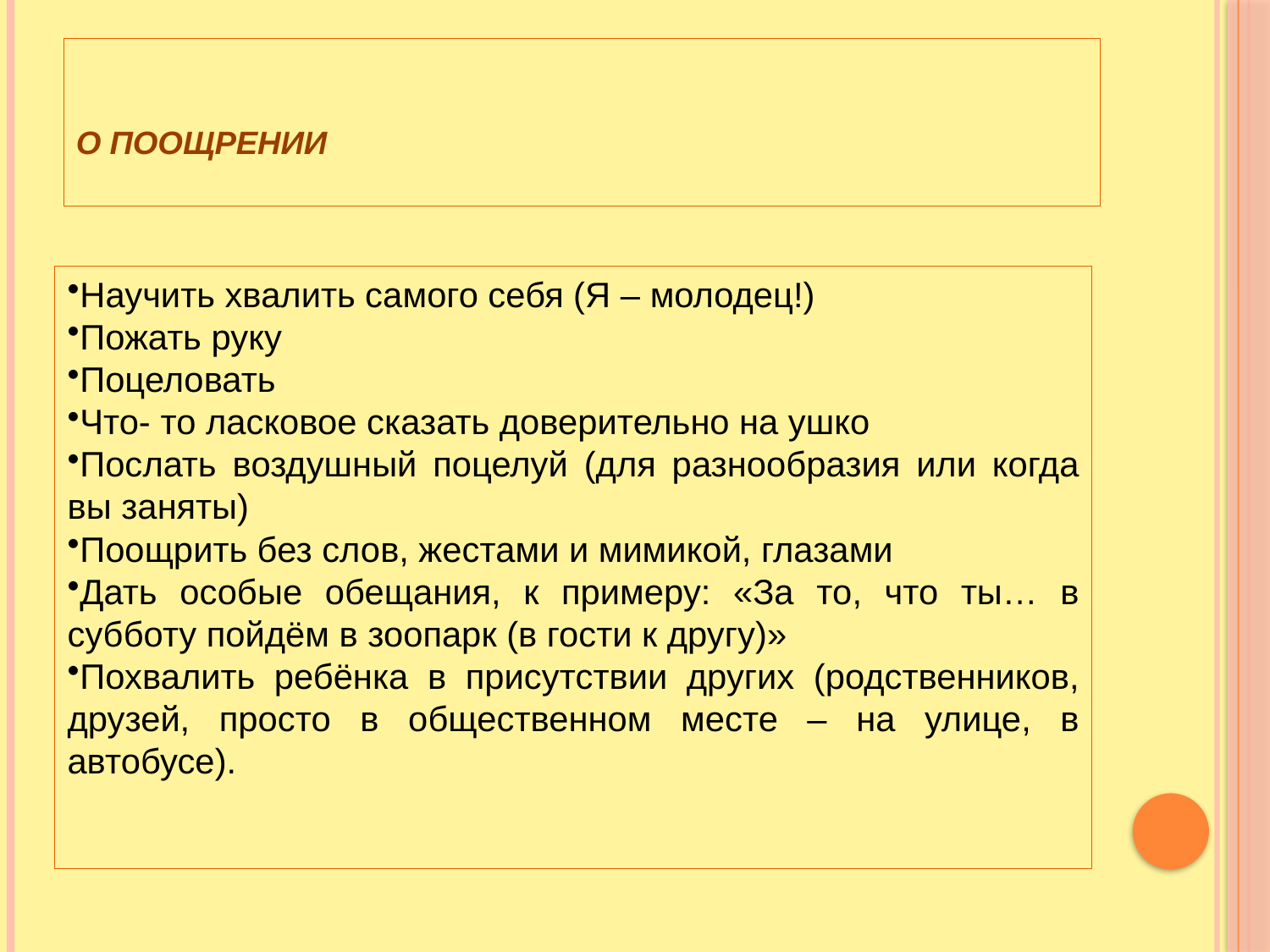

# О поощрении
Научить хвалить самого себя (Я – молодец!)
Пожать руку
Поцеловать
Что- то ласковое сказать доверительно на ушко
Послать воздушный поцелуй (для разнообразия или когда вы заняты)
Поощрить без слов, жестами и мимикой, глазами
Дать особые обещания, к примеру: «За то, что ты… в субботу пойдём в зоопарк (в гости к другу)»
Похвалить ребёнка в присутствии других (родственников, друзей, просто в общественном месте – на улице, в автобусе).